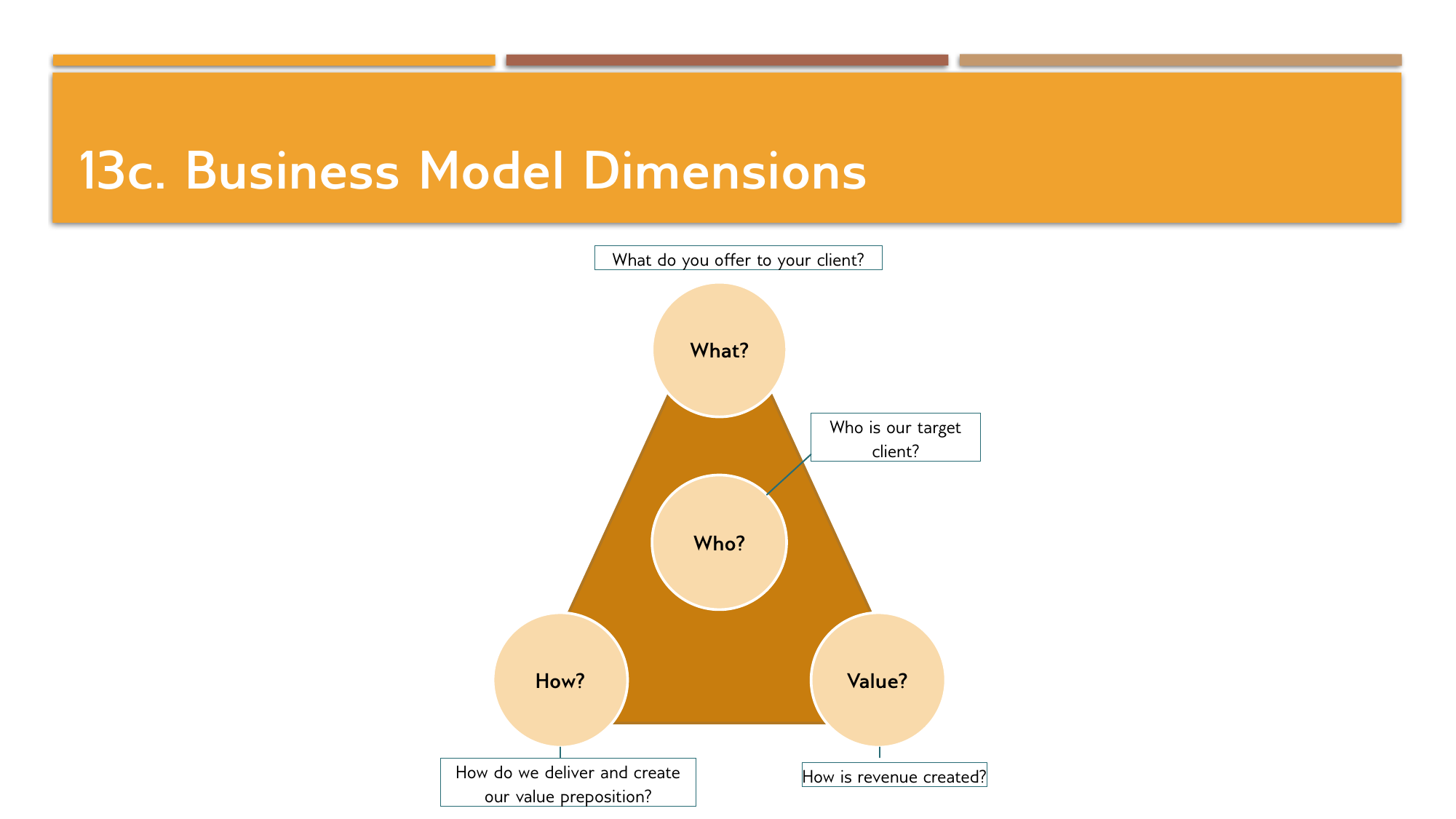

# 13c. Business Model Dimensions
What do you offer to your client?
What?

Who is our target client?
Who?
How?
Value?
How do we deliver and create our value preposition?
How is revenue created?